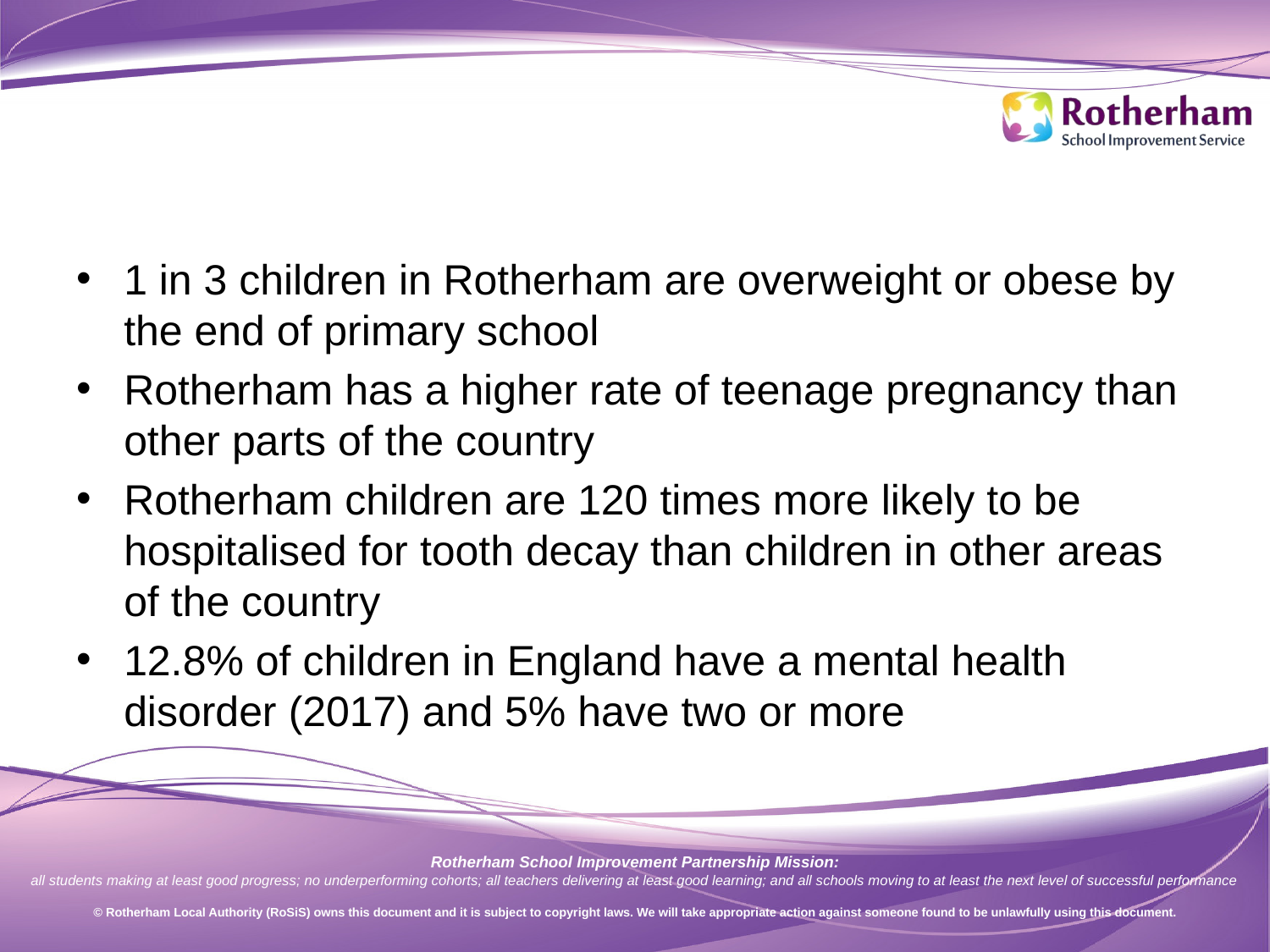

1 in 3 children in Rotherham are overweight or obese by the end of primary school
Rotherham has a higher rate of teenage pregnancy than other parts of the country
Rotherham children are 120 times more likely to be hospitalised for tooth decay than children in other areas of the country
12.8% of children in England have a mental health disorder (2017) and 5% have two or more